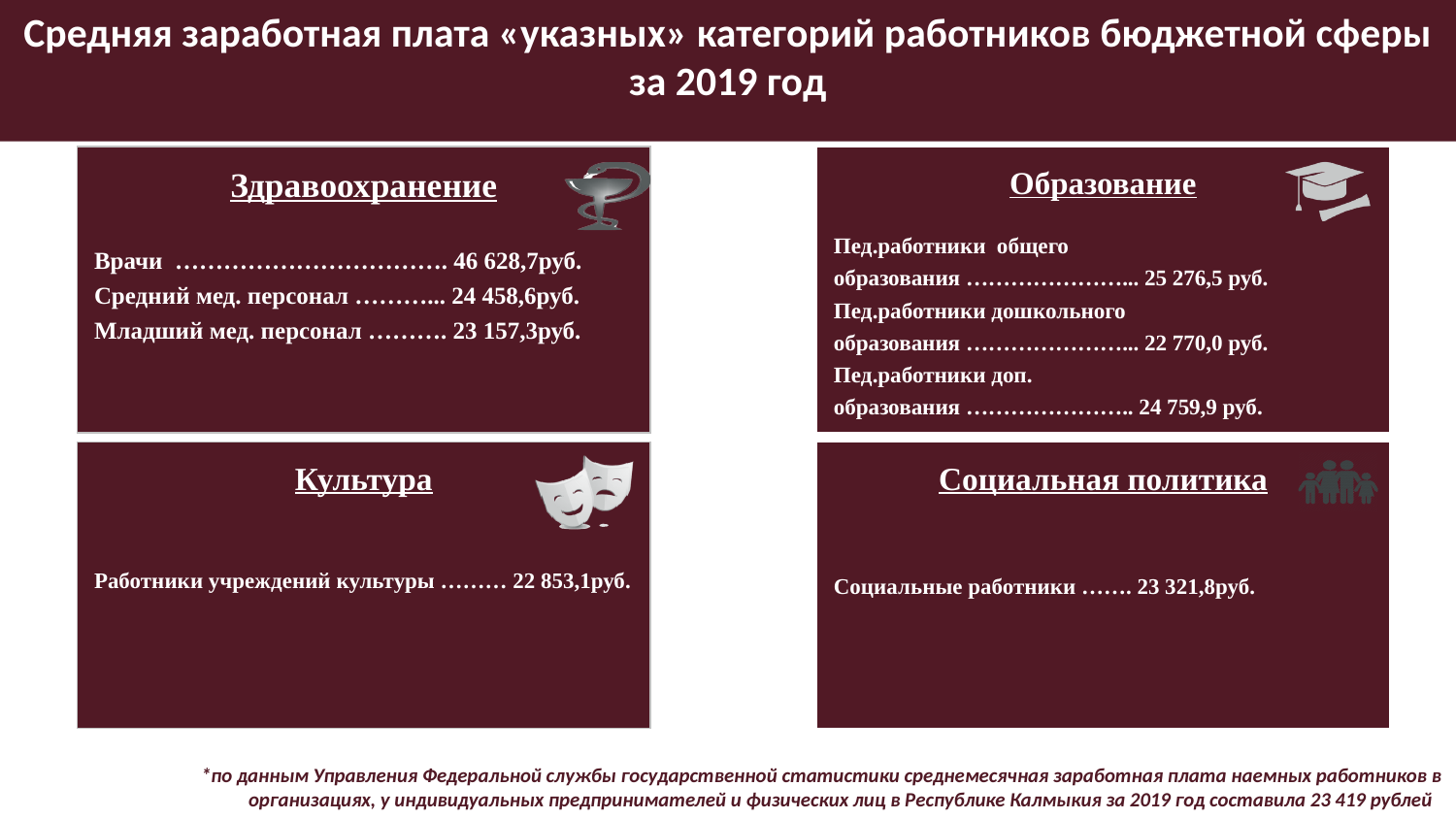

Средняя заработная плата «указных» категорий работников бюджетной сферы за 2019 год
Здравоохранение

Врачи  ……………………………. 46 628,7руб.
Средний мед. персонал ………... 24 458,6руб.
Младший мед. персонал ………. 23 157,3руб.

Образование

Пед.работники  общего
образования …………………... 25 276,5 руб.
Пед.работники дошкольного
образования …………………... 22 770,0 руб.
Пед.работники доп.
образования ………………….. 24 759,9 руб.

Культура

Работники учреждений культуры ……… 22 853,1руб.
Социальная политика

Социальные работники ……. 23 321,8руб.

*по данным Управления Федеральной службы государственной статистики среднемесячная заработная плата наемных работников в организациях, у индивидуальных предпринимателей и физических лиц в Республике Калмыкия за 2019 год составила 23 419 рублей
68